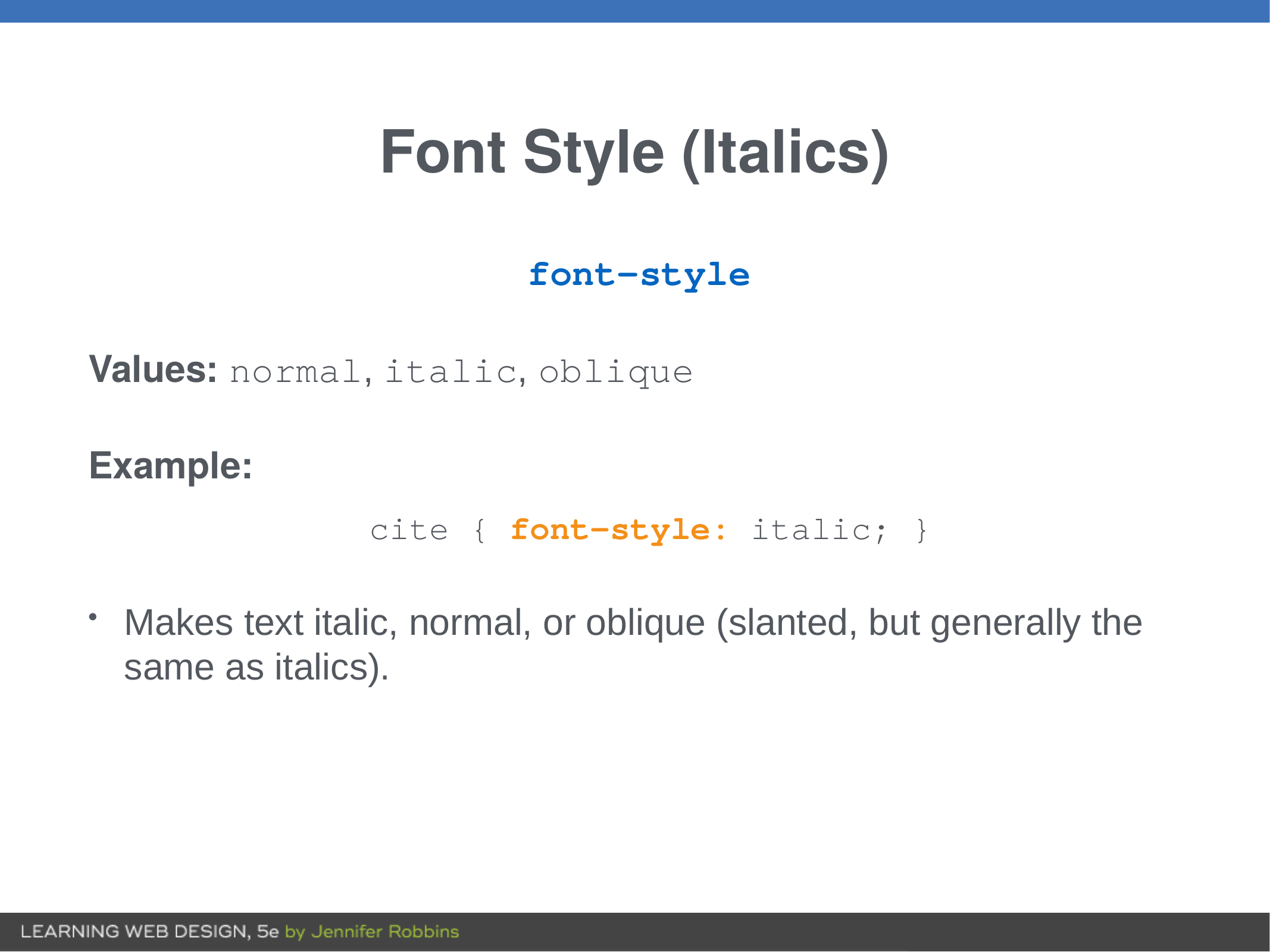

# Font Style (Italics)
font-style
Values: normal, italic, oblique
Example:
cite { font-style: italic; }
Makes text italic, normal, or oblique (slanted, but generally the same as italics).